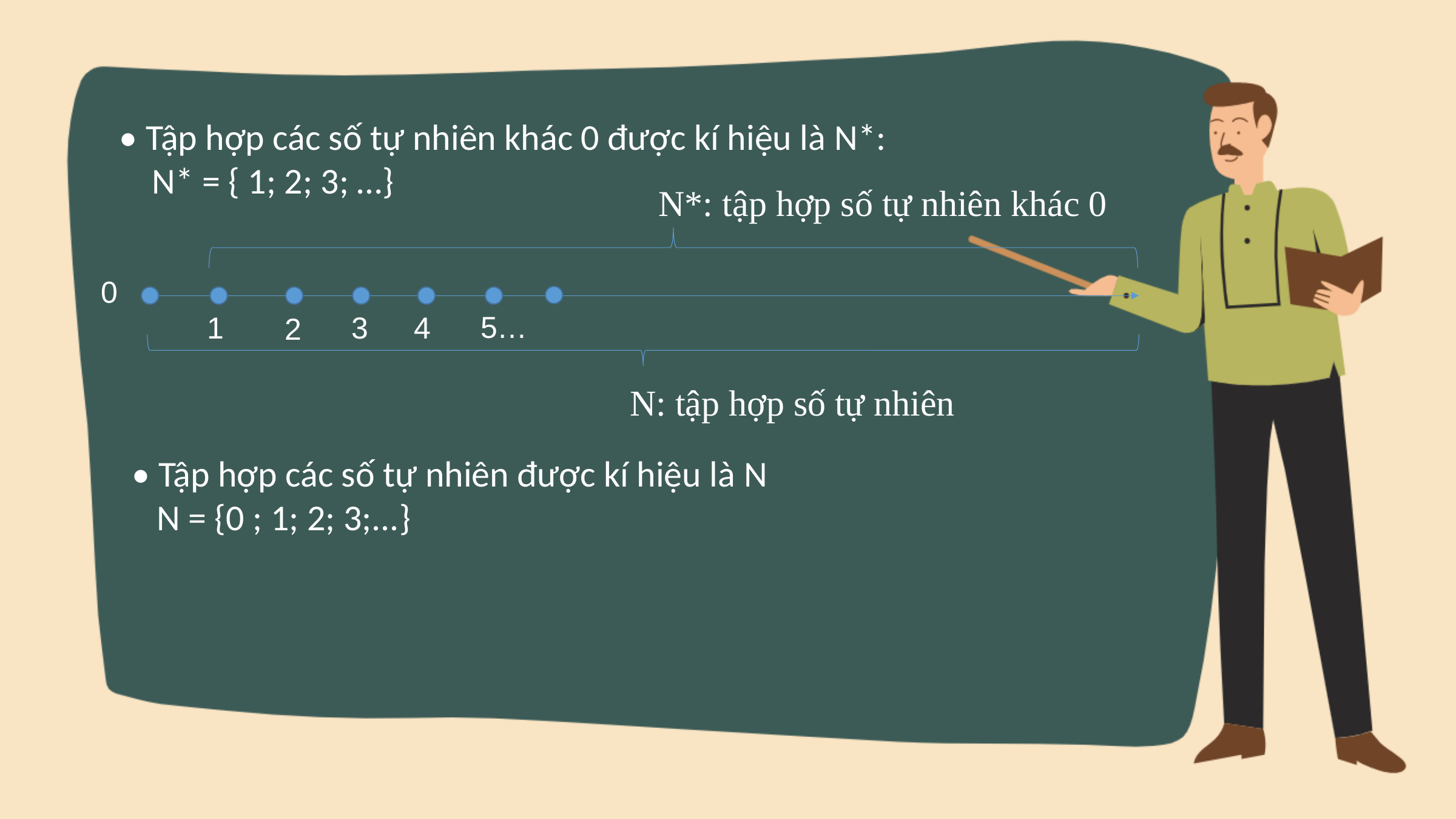

• Tập hợp các số tự nhiên khác 0 được kí hiệu là N*:
    N* = { 1; 2; 3; …}

N*: tập hợp số tự nhiên khác 0
0

5…
1
3
4
2
N: tập hợp số tự nhiên
• Tập hợp các số tự nhiên được kí hiệu là N
   N = {0 ; 1; 2; 3;...}